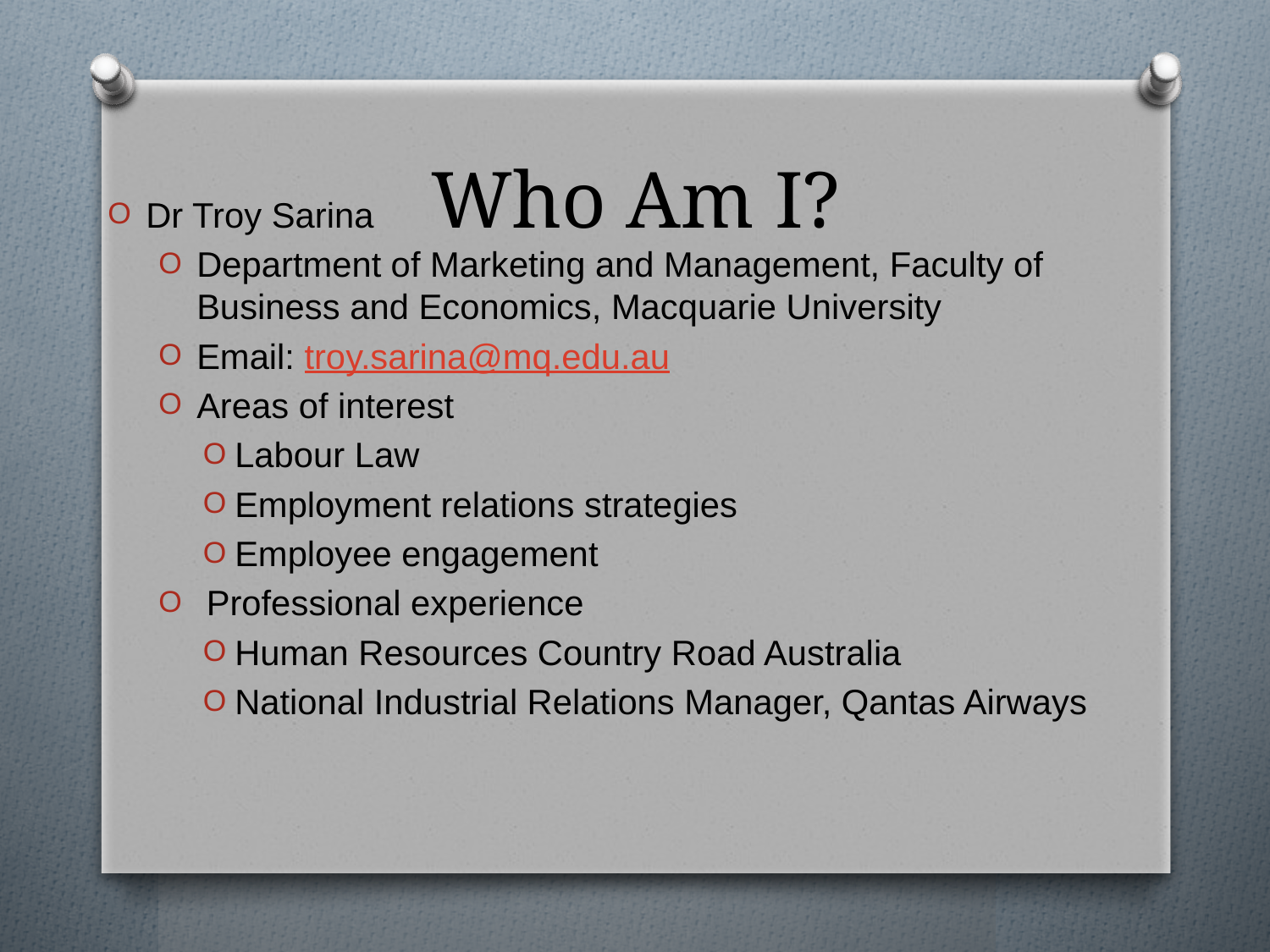

# Who Am I?
Dr Troy Sarina
Department of Marketing and Management, Faculty of Business and Economics, Macquarie University
Email: troy.sarina@mq.edu.au
Areas of interest
Labour Law
Employment relations strategies
Employee engagement
 Professional experience
Human Resources Country Road Australia
National Industrial Relations Manager, Qantas Airways